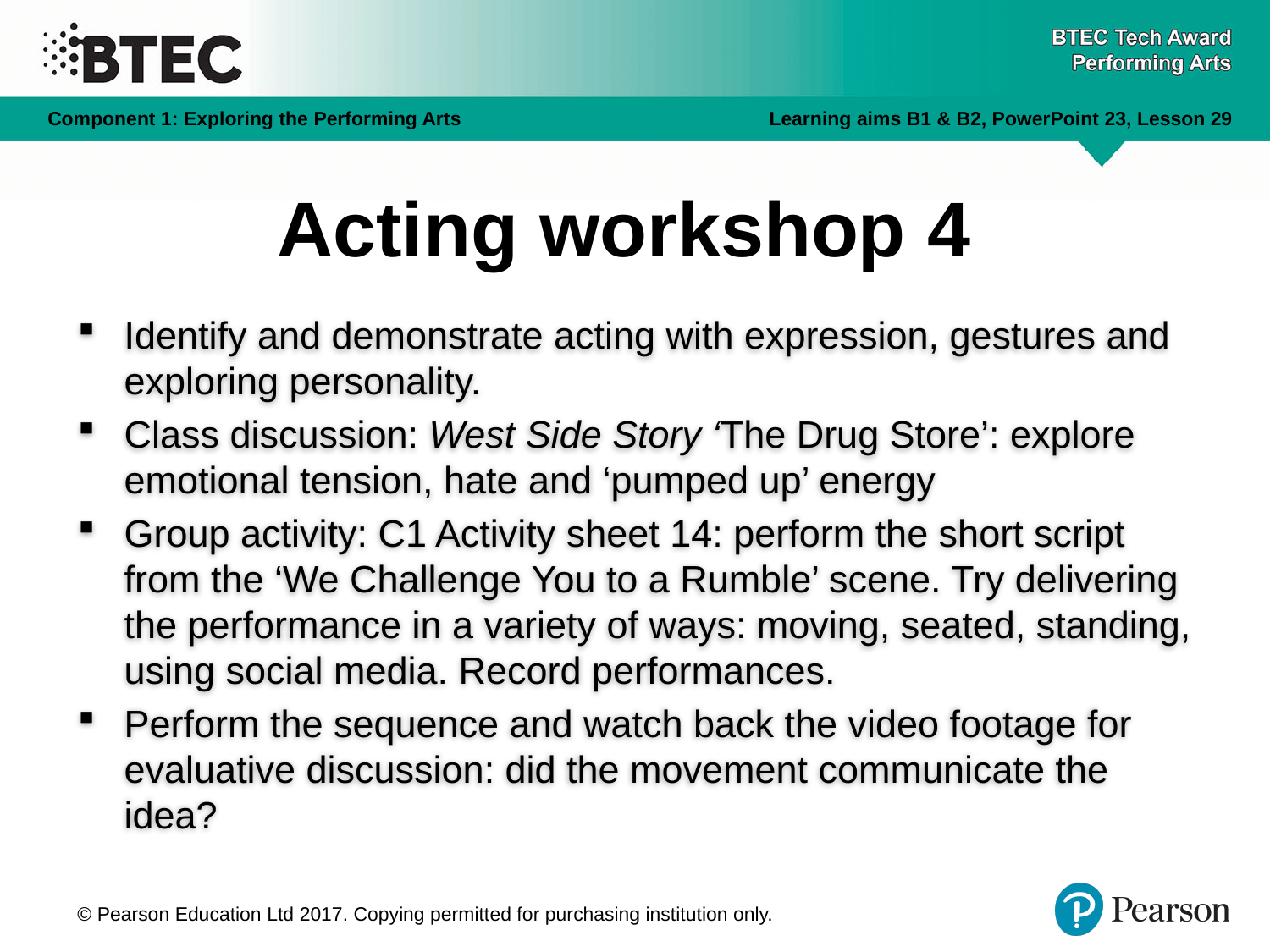

# Acting workshop 4
Identify and demonstrate acting with expression, gestures and exploring personality.
Class discussion: West Side Story ‘The Drug Store’: explore emotional tension, hate and ‘pumped up’ energy
Group activity: C1 Activity sheet 14: perform the short script from the ‘We Challenge You to a Rumble’ scene. Try delivering the performance in a variety of ways: moving, seated, standing, using social media. Record performances.
Perform the sequence and watch back the video footage for evaluative discussion: did the movement communicate the idea?

© Pearson Education Ltd 2017. Copying permitted for purchasing institution only.